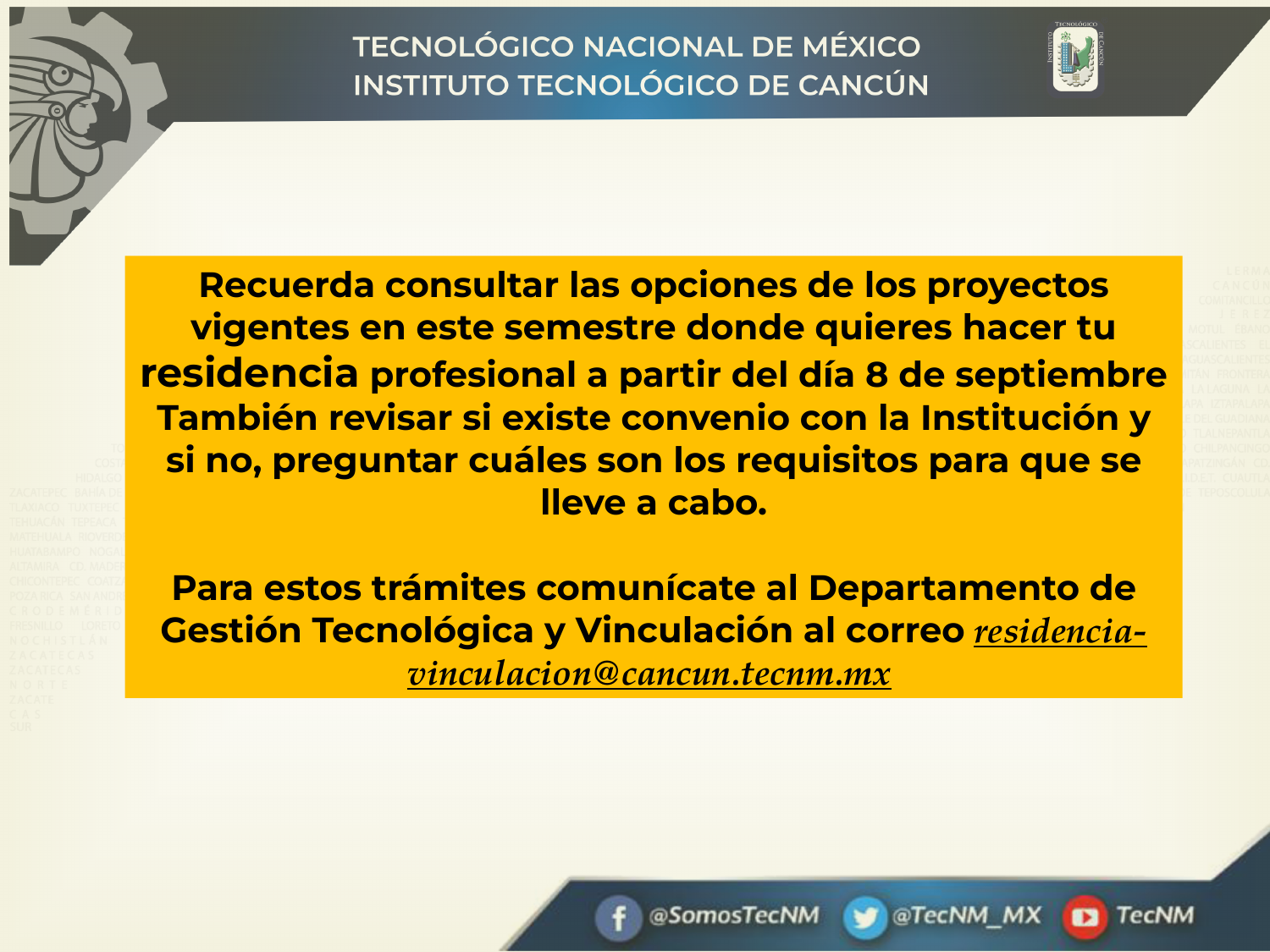

Recuerda consultar las opciones de los proyectos vigentes en este semestre donde quieres hacer tu residencia profesional a partir del día 8 de septiembre
También revisar si existe convenio con la Institución y si no, preguntar cuáles son los requisitos para que se lleve a cabo.

Para estos trámites comunícate al Departamento de Gestión Tecnológica y Vinculación al correo residencia-vinculacion@cancun.tecnm.mx